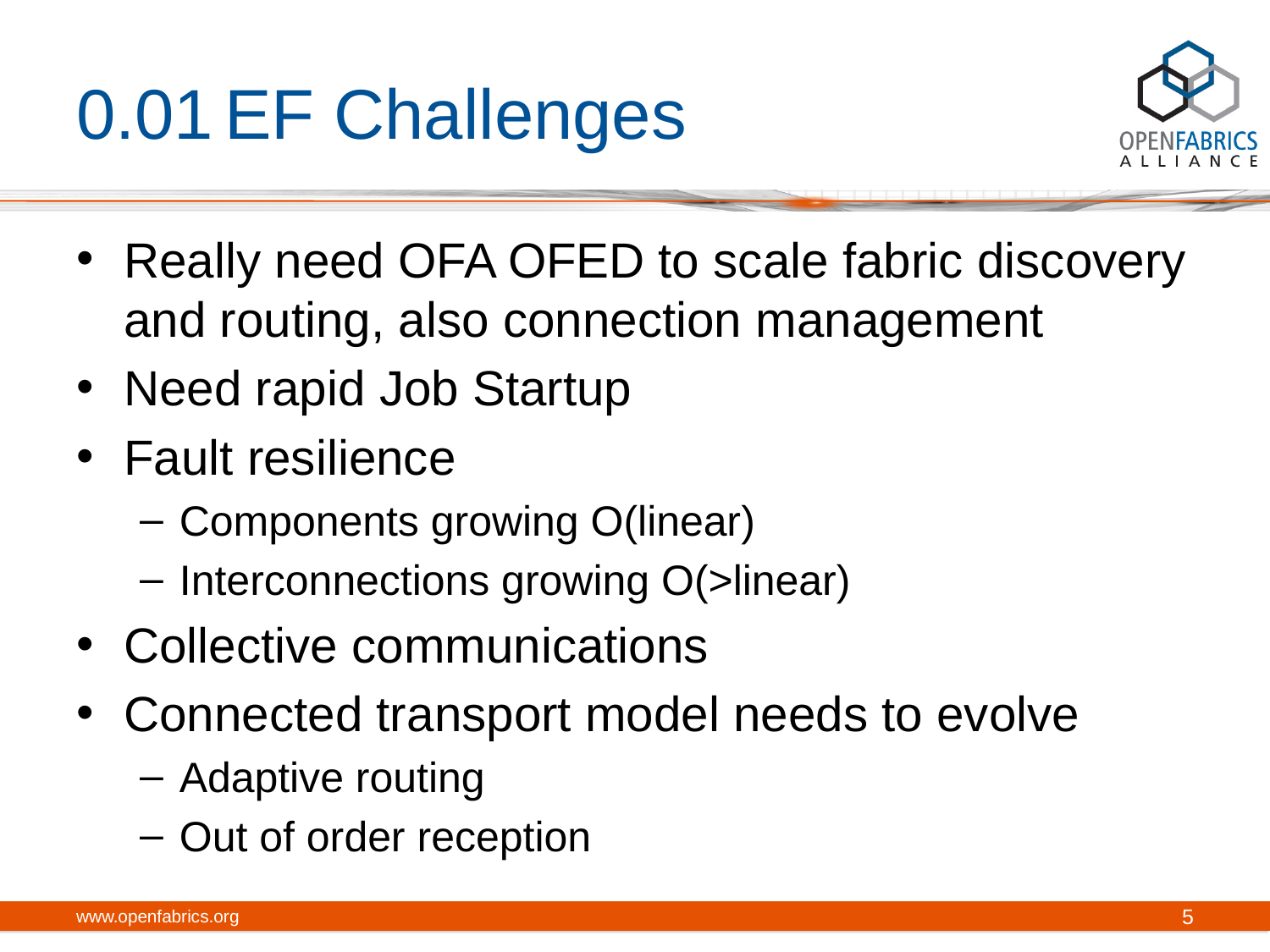

# 0.01 EF Challenges
Really need OFA OFED to scale fabric discovery and routing, also connection management
Need rapid Job Startup
Fault resilience
Components growing O(linear)
Interconnections growing O(>linear)
Collective communications
Connected transport model needs to evolve
Adaptive routing
Out of order reception

www.openfabrics.org
5